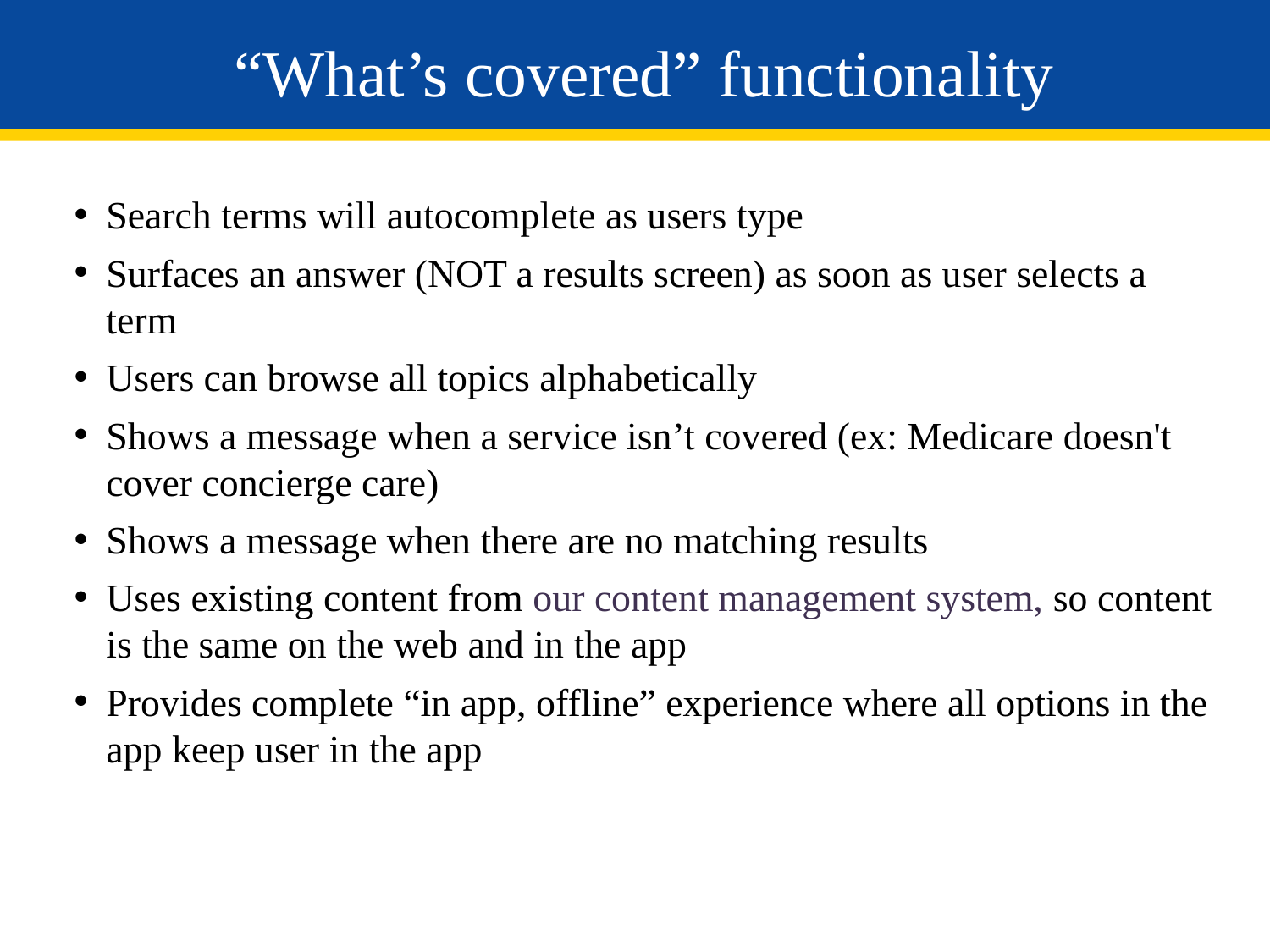

# “What’s covered” functionality
Search terms will autocomplete as users type
Surfaces an answer (NOT a results screen) as soon as user selects a term
Users can browse all topics alphabetically
Shows a message when a service isn’t covered (ex: Medicare doesn't cover concierge care)
Shows a message when there are no matching results
Uses existing content from our content management system, so content is the same on the web and in the app
Provides complete “in app, offline” experience where all options in the app keep user in the app